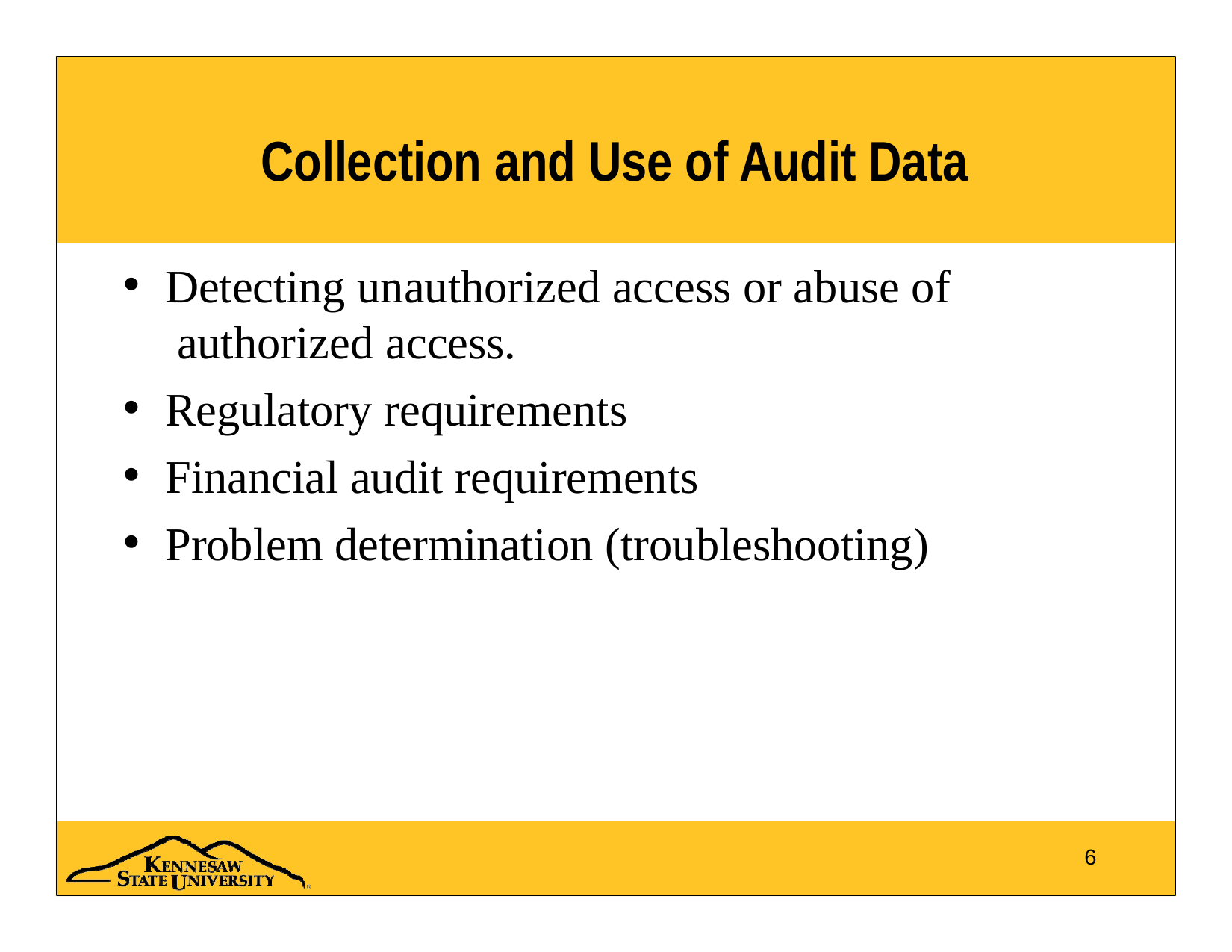

# Collection and Use of Audit Data
Detecting unauthorized access or abuse of  authorized access.
Regulatory requirements
Financial audit requirements
Problem determination (troubleshooting)

6